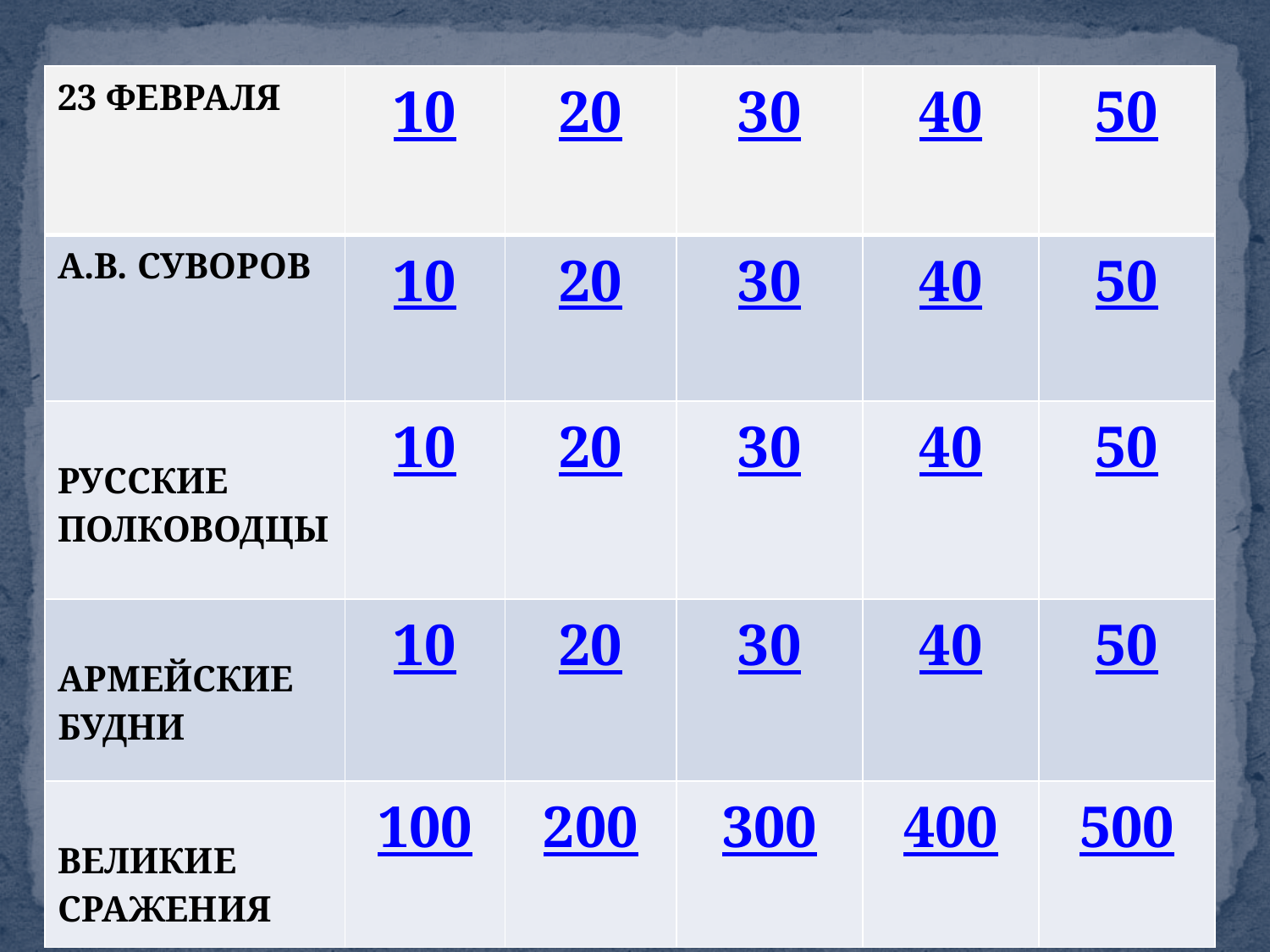

| 23 ФЕВРАЛЯ | 10 | 20 | 30 | 40 | 50 |
| --- | --- | --- | --- | --- | --- |
| А.В. СУВОРОВ | 10 | 20 | 30 | 40 | 50 |
| РУССКИЕ ПОЛКОВОДЦЫ | 10 | 20 | 30 | 40 | 50 |
| АРМЕЙСКИЕ БУДНИ | 10 | 20 | 30 | 40 | 50 |
| ВЕЛИКИЕ СРАЖЕНИЯ | 100 | 200 | 300 | 400 | 500 |